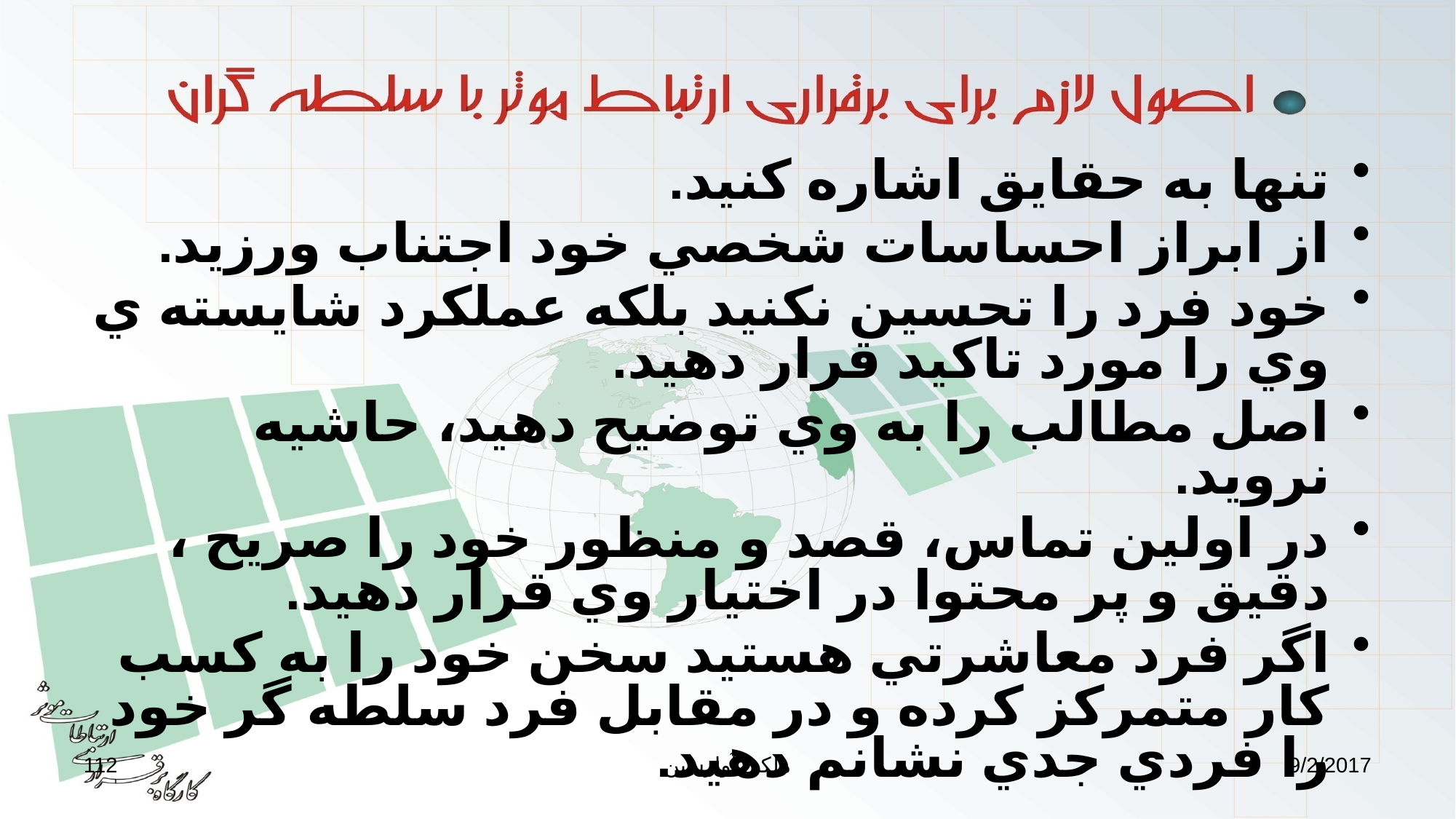

تنها به حقايق اشاره كنيد.
از ابراز احساسات شخصي خود اجتناب ورزيد.
خود فرد را تحسين نكنيد بلكه عملكرد شايسته ي وي را مورد تاكيد قرار دهيد.
اصل مطالب را به وي توضيح دهيد، حاشيه نرويد.
در اولين تماس، قصد و منظور خود را صريح ، دقيق و پر محتوا در اختيار وي قرار دهيد.
اگر فرد معاشرتي هستيد سخن خود را به كسب كار متمركز كرده و در مقابل فرد سلطه گر خود را فردي جدي نشانم دهيد.
112
ملکی آوارسین
9/2/2017